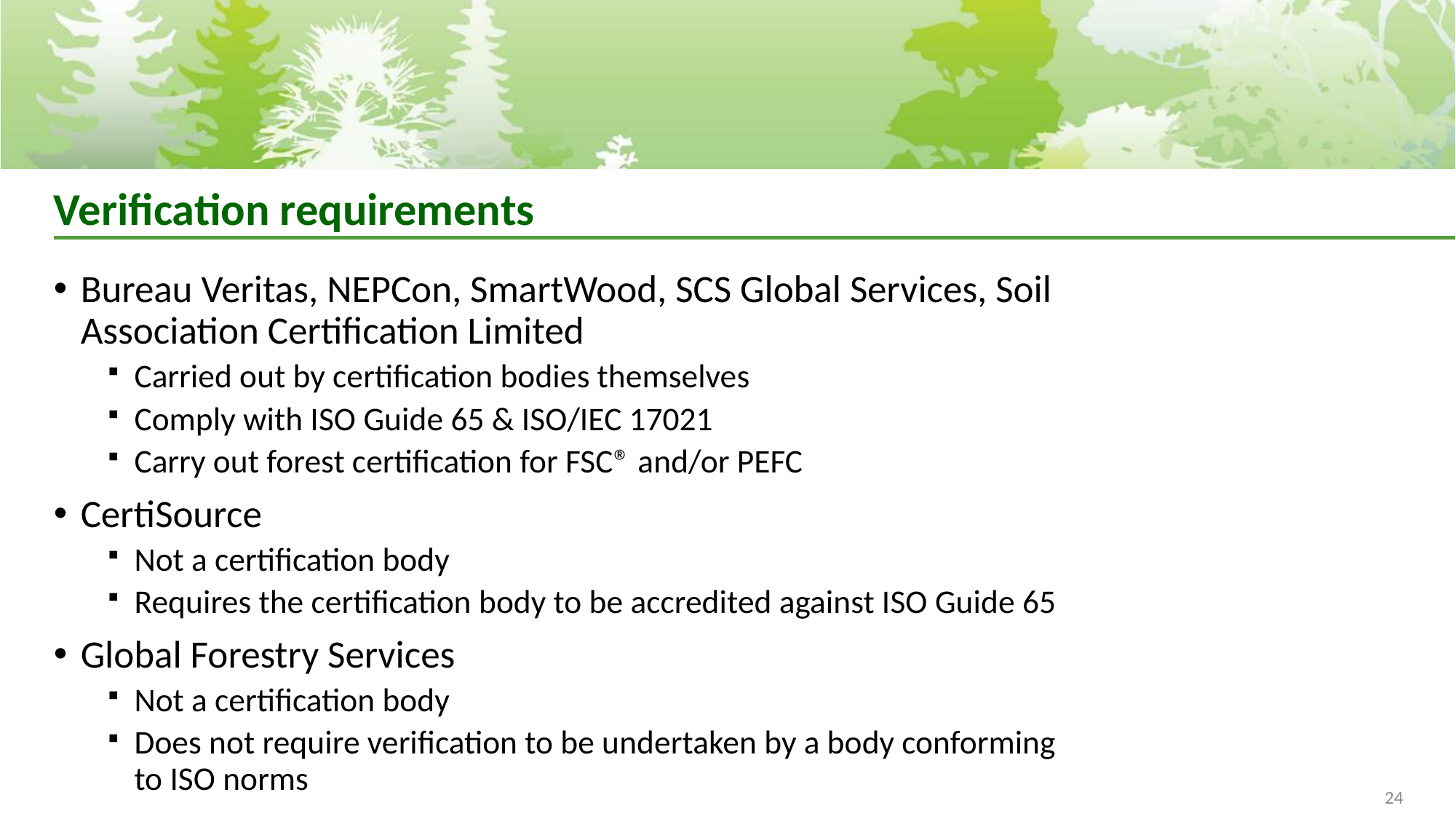

# Verification requirements
Bureau Veritas, NEPCon, SmartWood, SCS Global Services, Soil Association Certification Limited
Carried out by certification bodies themselves
Comply with ISO Guide 65 & ISO/IEC 17021
Carry out forest certification for FSC® and/or PEFC
CertiSource
Not a certification body
Requires the certification body to be accredited against ISO Guide 65
Global Forestry Services
Not a certification body
Does not require verification to be undertaken by a body conforming to ISO norms

24